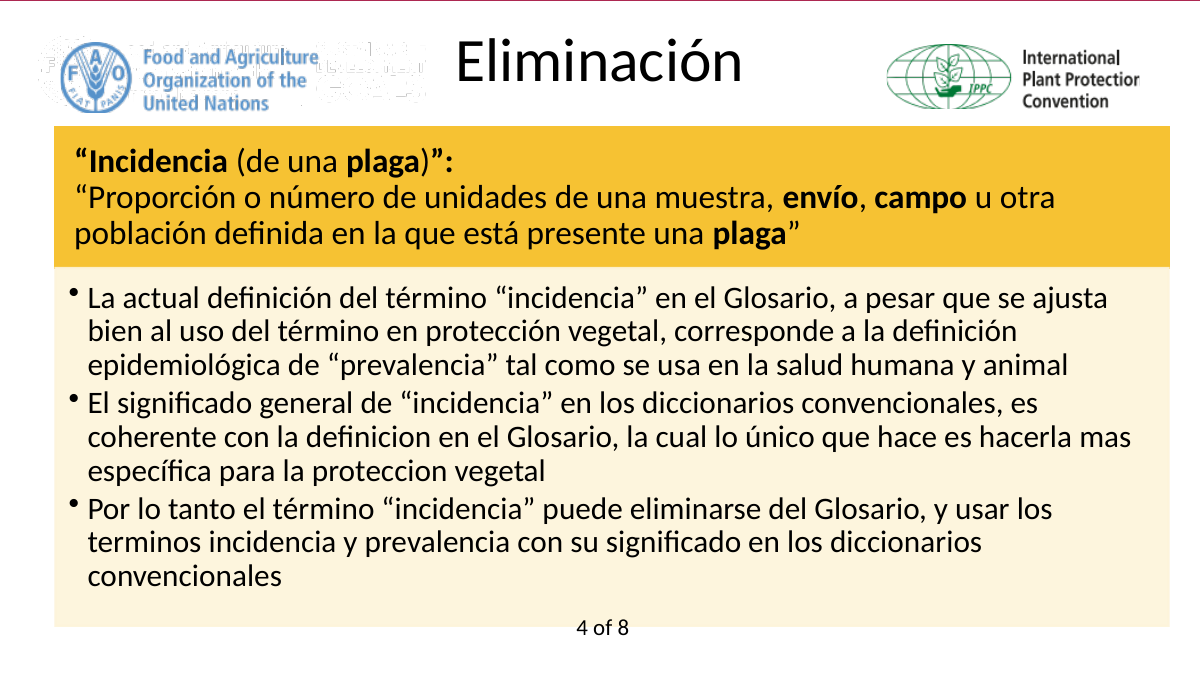

Eliminación
“Incidencia (de una plaga)”:
“Proporción o número de unidades de una muestra, envío, campo u otra población definida en la que está presente una plaga”
La actual definición del término “incidencia” en el Glosario, a pesar que se ajusta bien al uso del término en protección vegetal, corresponde a la definición epidemiológica de “prevalencia” tal como se usa en la salud humana y animal
El significado general de “incidencia” en los diccionarios convencionales, es coherente con la definicion en el Glosario, la cual lo único que hace es hacerla mas específica para la proteccion vegetal
Por lo tanto el término “incidencia” puede eliminarse del Glosario, y usar los terminos incidencia y prevalencia con su significado en los diccionarios convencionales

4 of 8